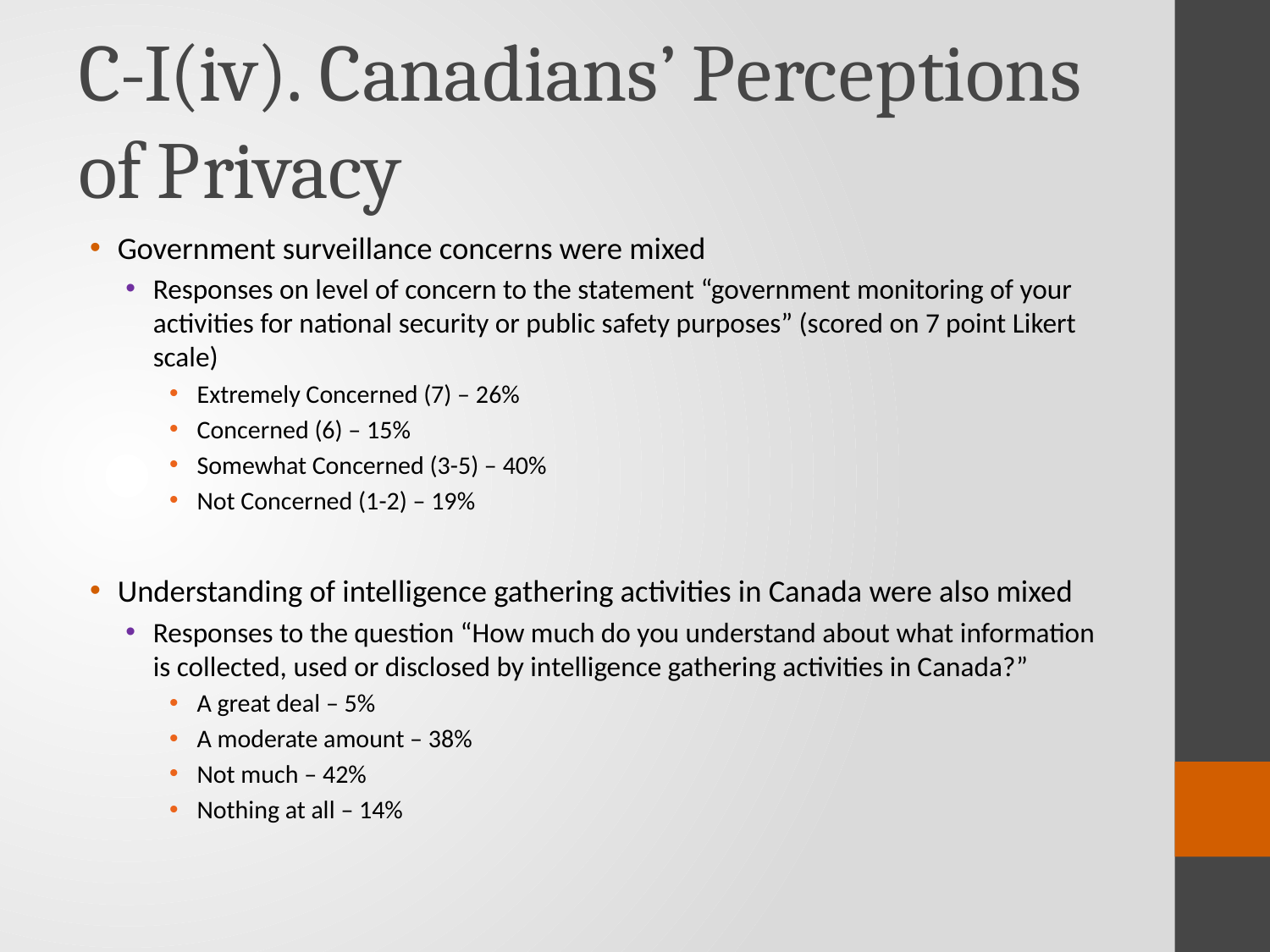

# C-I(iv). Canadians’ Perceptions of Privacy
Government surveillance concerns were mixed
Responses on level of concern to the statement “government monitoring of your activities for national security or public safety purposes” (scored on 7 point Likert scale)
Extremely Concerned (7) – 26%
Concerned (6) – 15%
Somewhat Concerned (3-5) – 40%
Not Concerned (1-2) – 19%

Understanding of intelligence gathering activities in Canada were also mixed
Responses to the question “How much do you understand about what information is collected, used or disclosed by intelligence gathering activities in Canada?”
A great deal – 5%
A moderate amount – 38%
Not much – 42%
Nothing at all – 14%